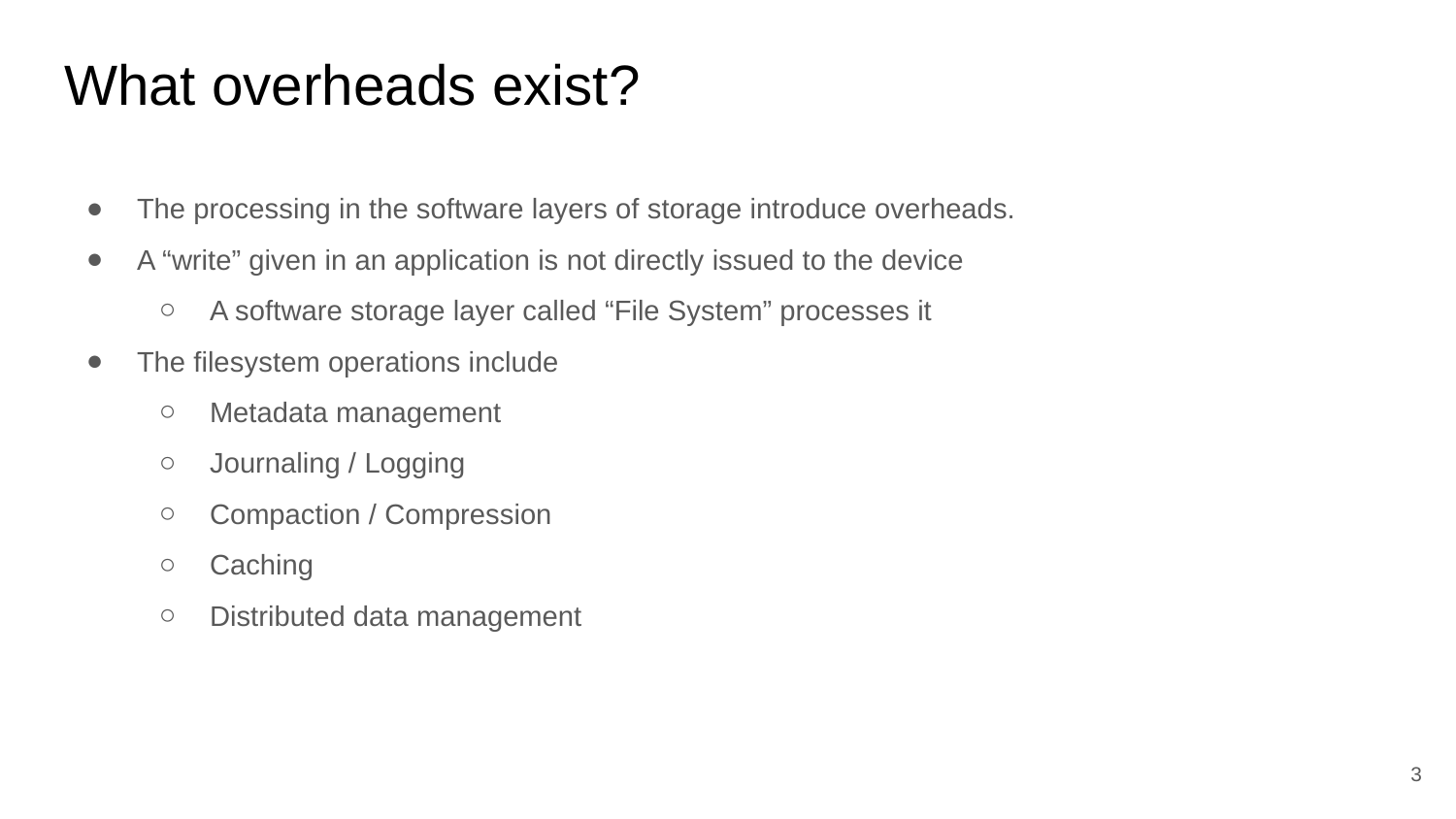

# What overheads exist?
The processing in the software layers of storage introduce overheads.
A “write” given in an application is not directly issued to the device
A software storage layer called “File System” processes it
The filesystem operations include
Metadata management
Journaling / Logging
Compaction / Compression
Caching
Distributed data management
3